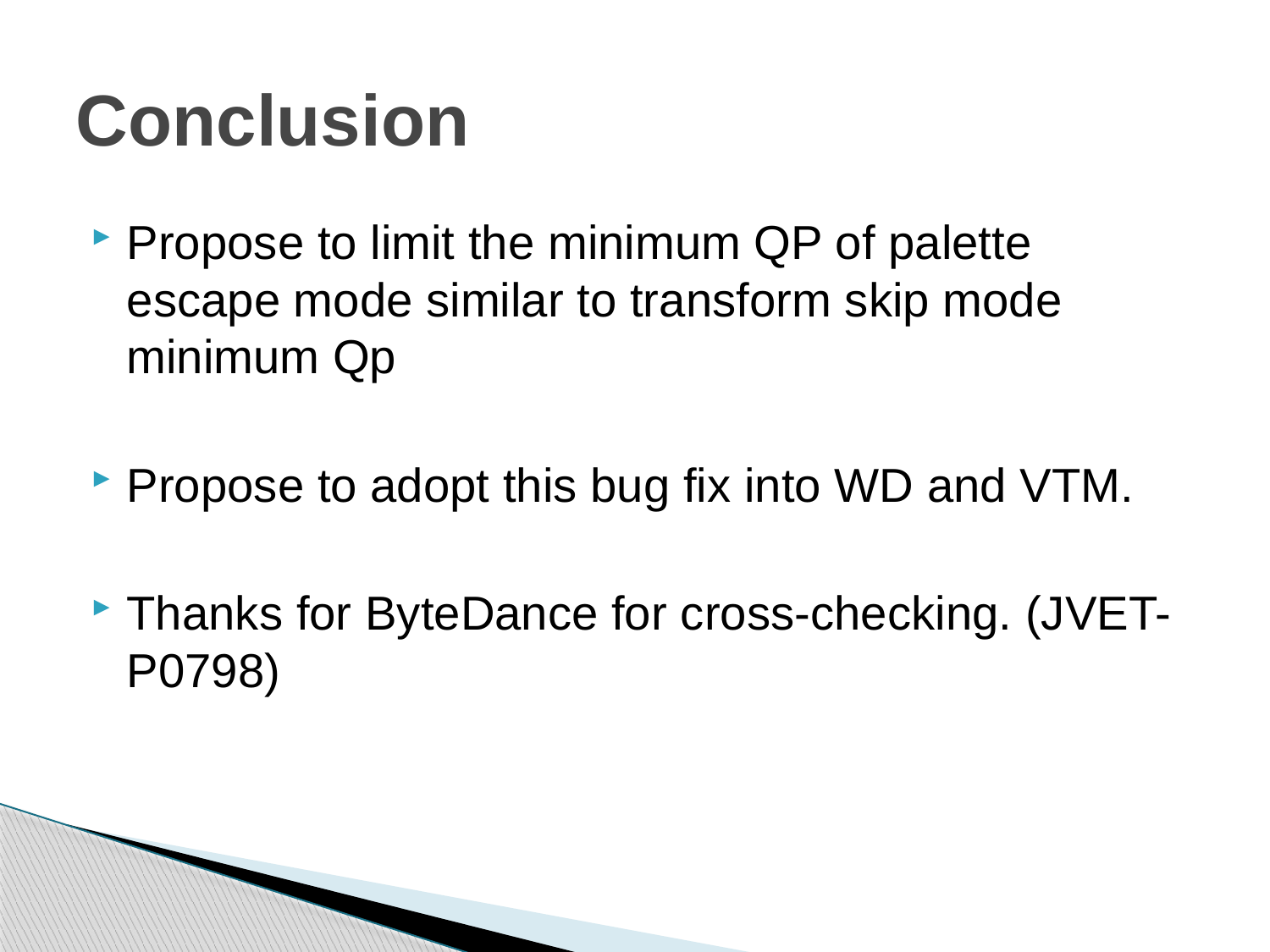

# Conclusion
Propose to limit the minimum QP of palette escape mode similar to transform skip mode minimum Qp

Propose to adopt this bug fix into WD and VTM.

Thanks for ByteDance for cross-checking. (JVET-P0798)